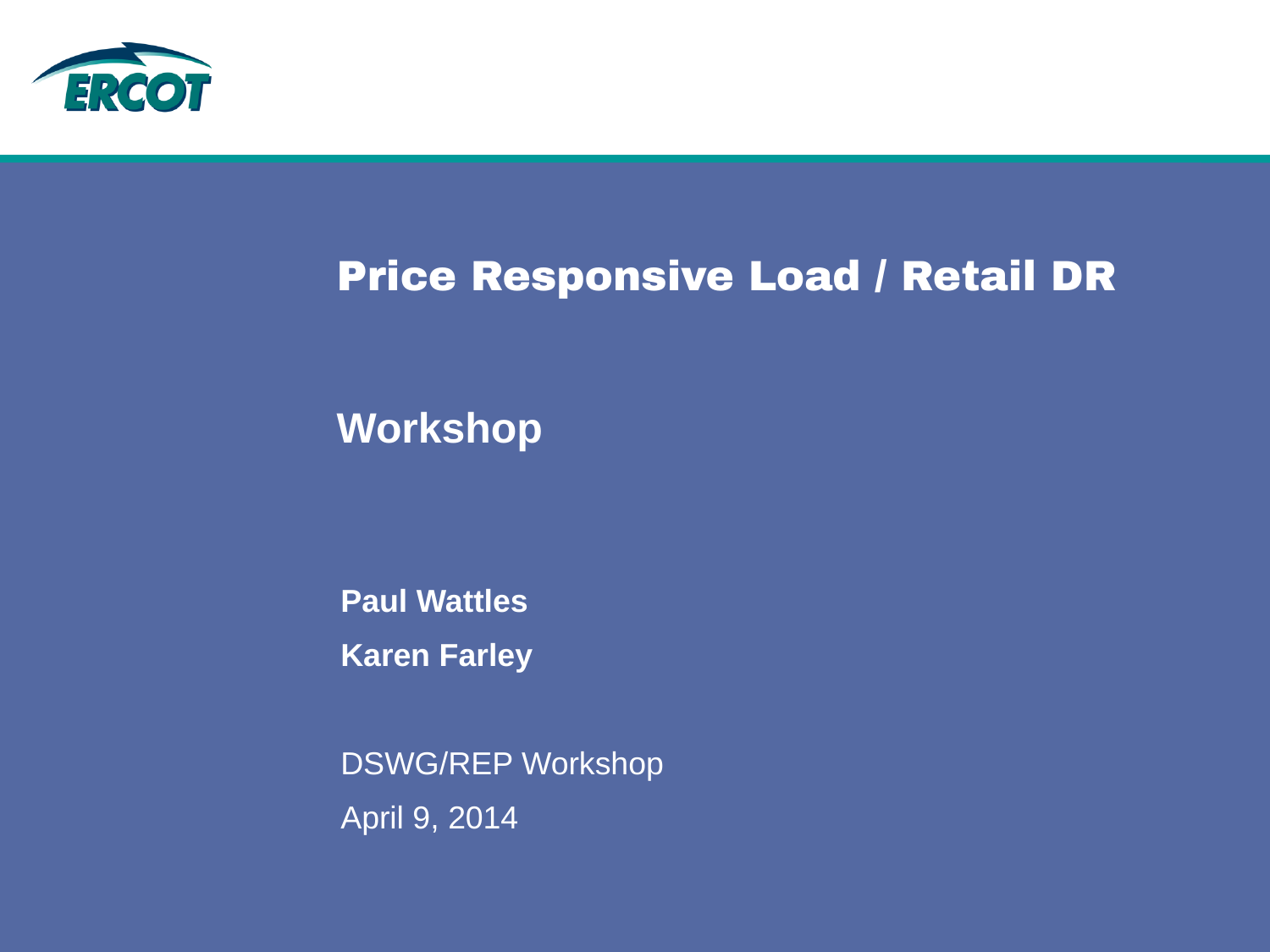

# Price Responsive Load / Retail DR Workshop
Paul Wattles
Karen Farley

DSWG/REP Workshop
April 9, 2014